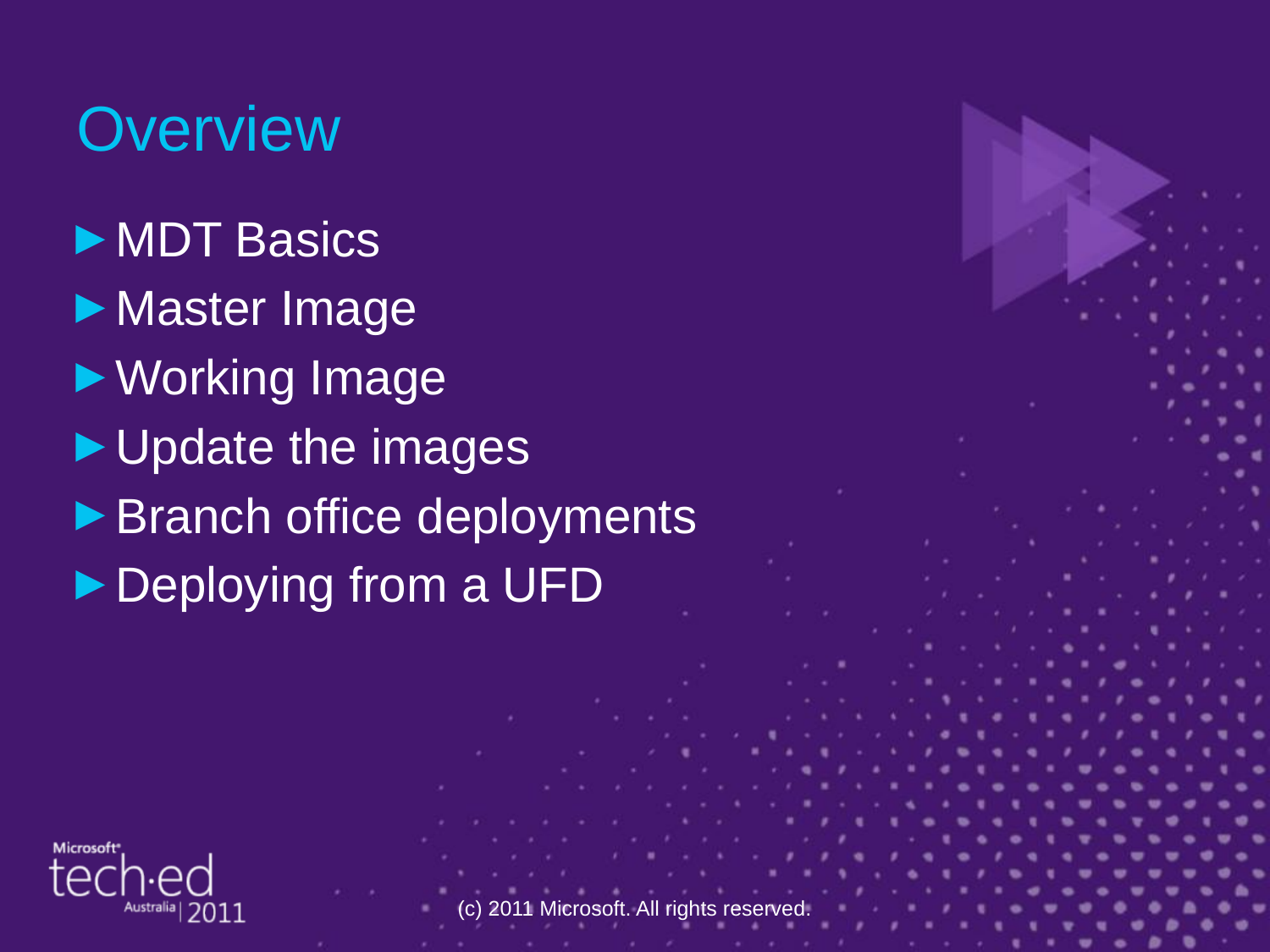

# Overview
MDT Basics
Master Image
Working Image
Update the images
Branch office deployments
Deploying from a UFD
(c) 2011 Microsoft. All rights reserved.